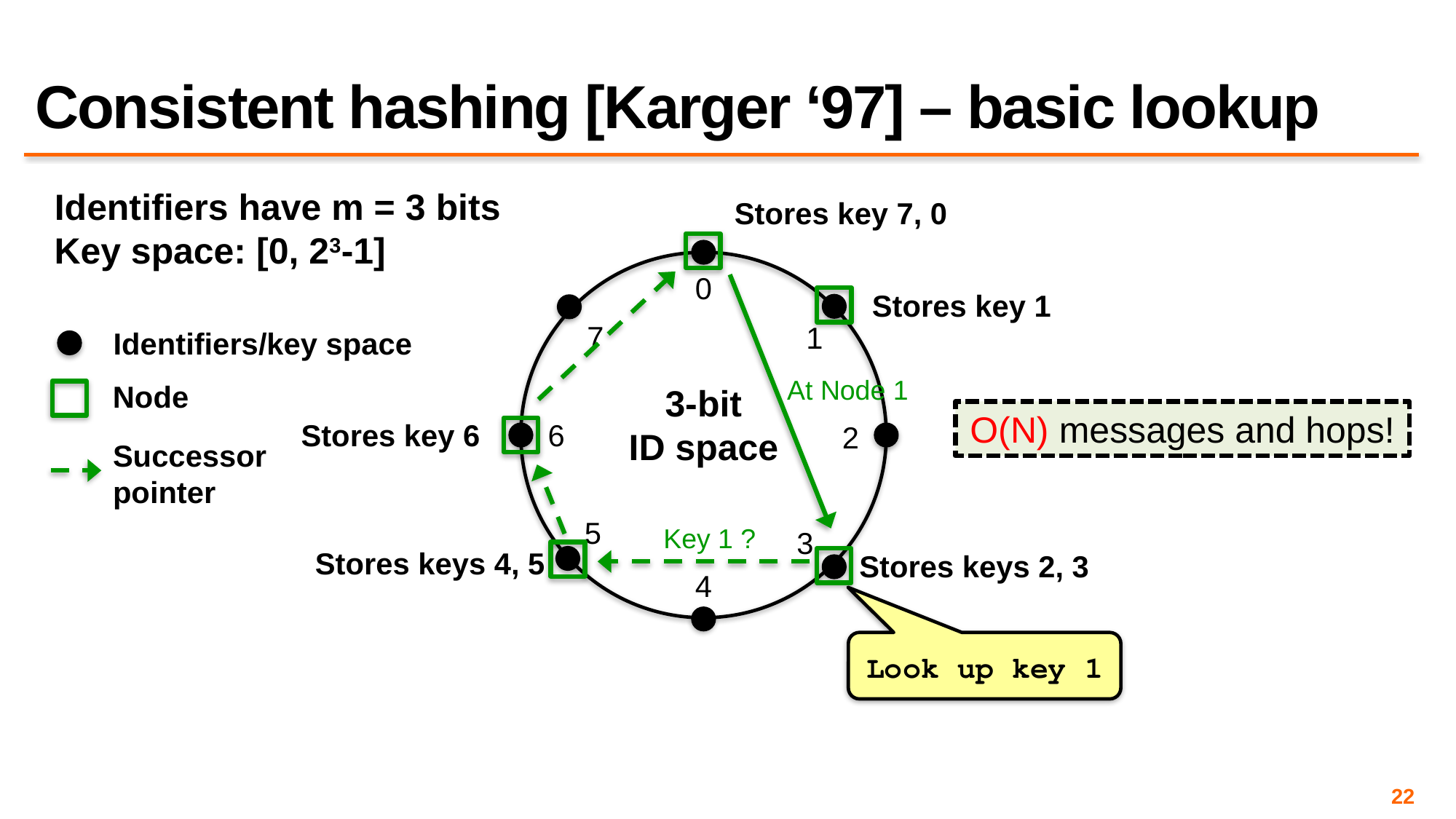

# Consistent hashing [Karger ‘97] – basic lookup
Identifiers have m = 3 bits
Key space: [0, 23-1]
Stores key 7, 0

0
Stores key 1

7
1
Identifiers/key space

At Node 1
Node
3-bit
ID space

O(N) messages and hops!
Stores key 6
6
2

Successor
pointer
5
Key 1 ?
3
Stores keys 4, 5
Stores keys 2, 3

4

Look up key 1
22